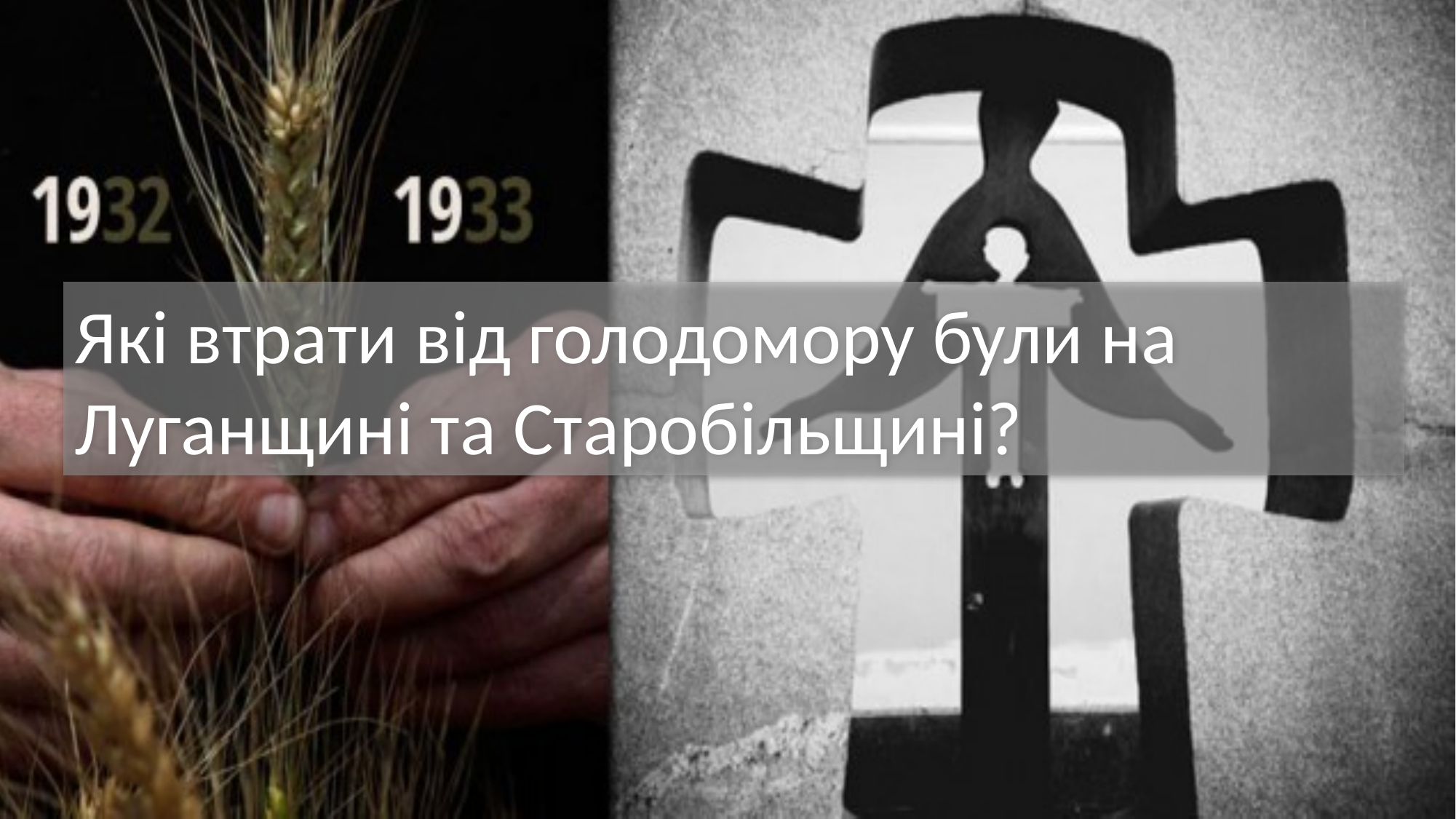

Які втрати від голодомору були на Луганщині та Старобільщині?